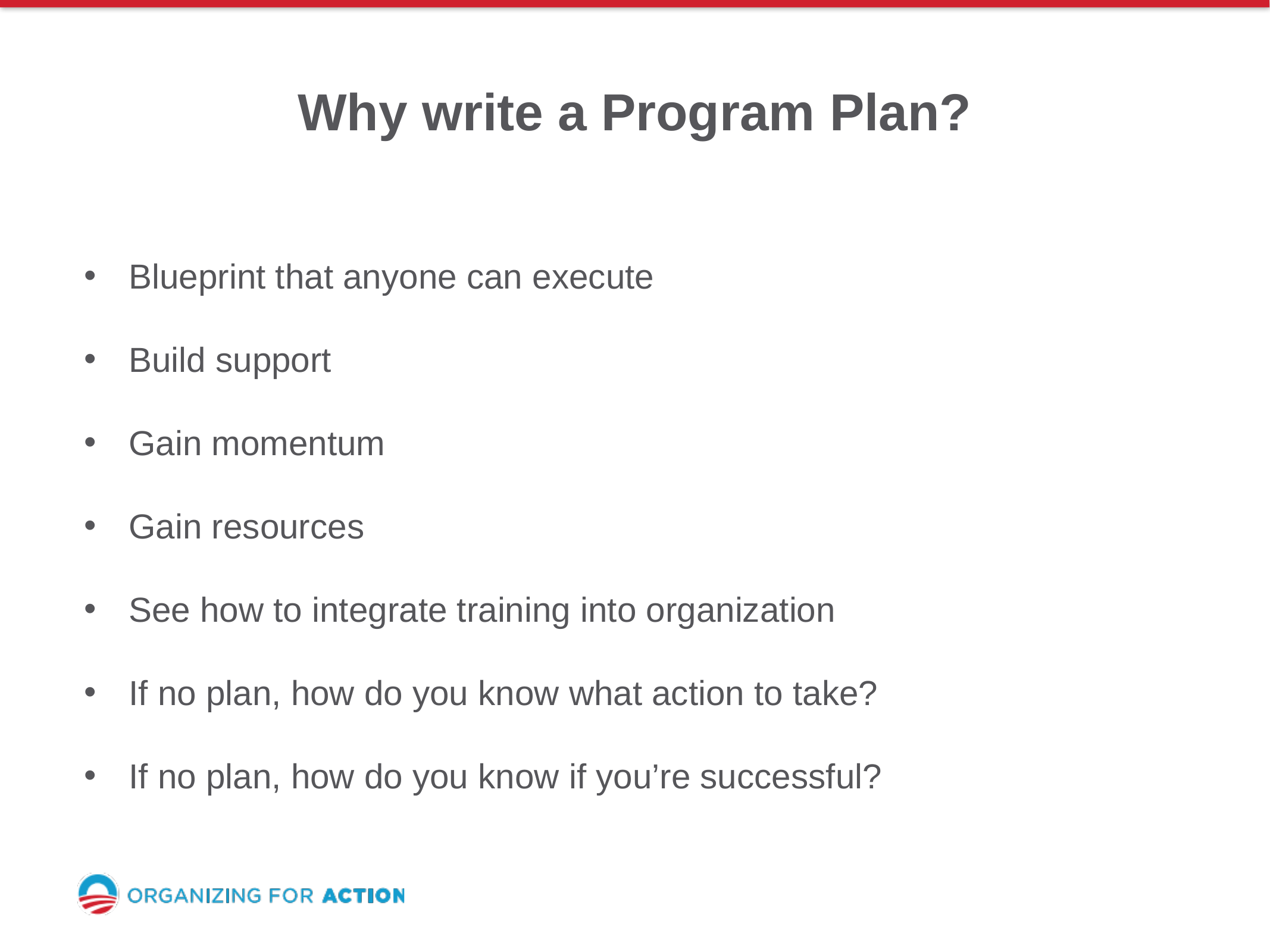

Why write a Program Plan?

Blueprint that anyone can execute

Build support

Gain momentum

Gain resources

See how to integrate training into organization

If no plan, how do you know what action to take?

If no plan, how do you know if you’re successful?